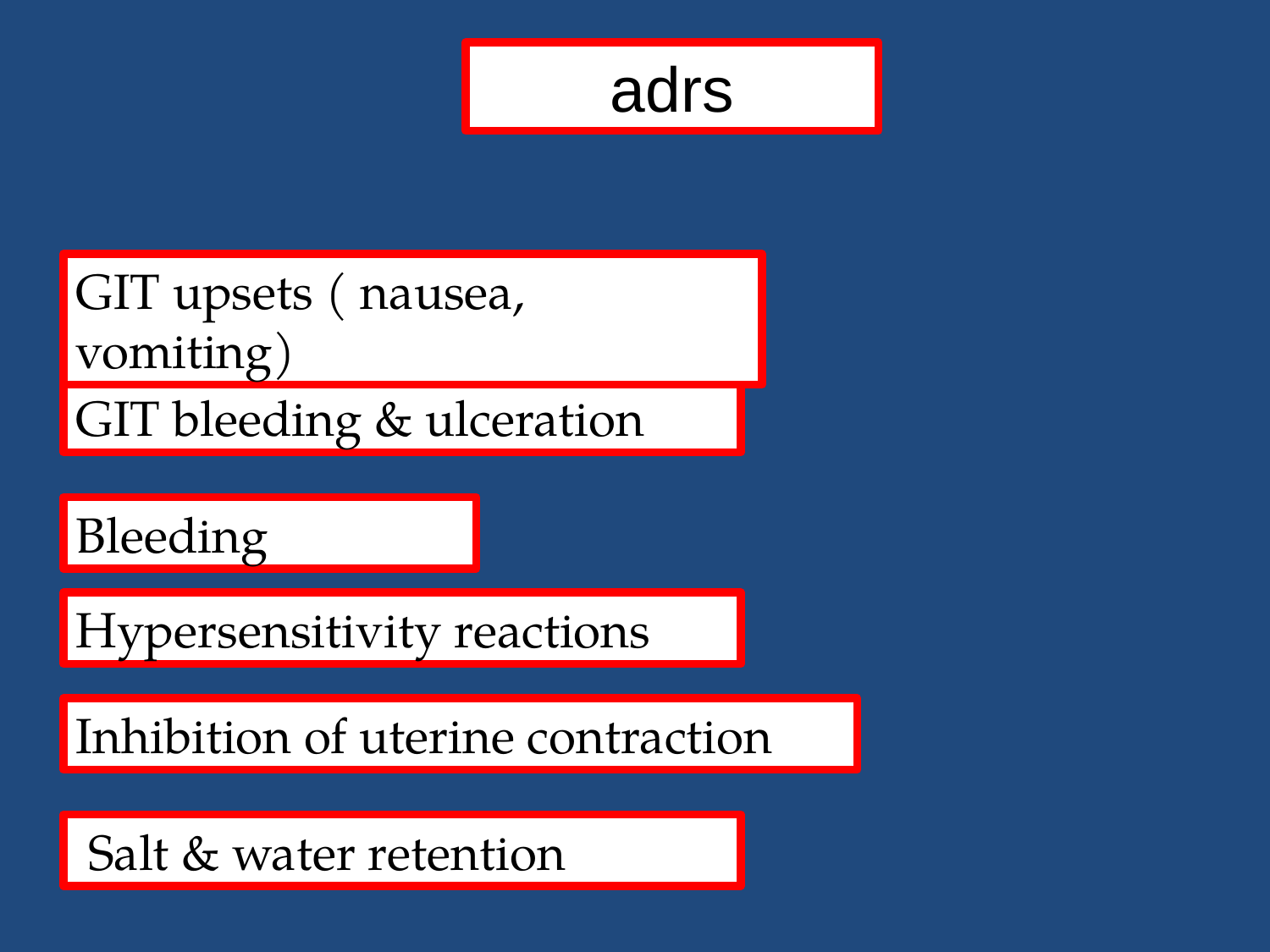

adrs
GIT upsets ( nausea, vomiting)
GIT bleeding & ulceration
Bleeding
Hypersensitivity reactions
Inhibition of uterine contraction
 Salt & water retention